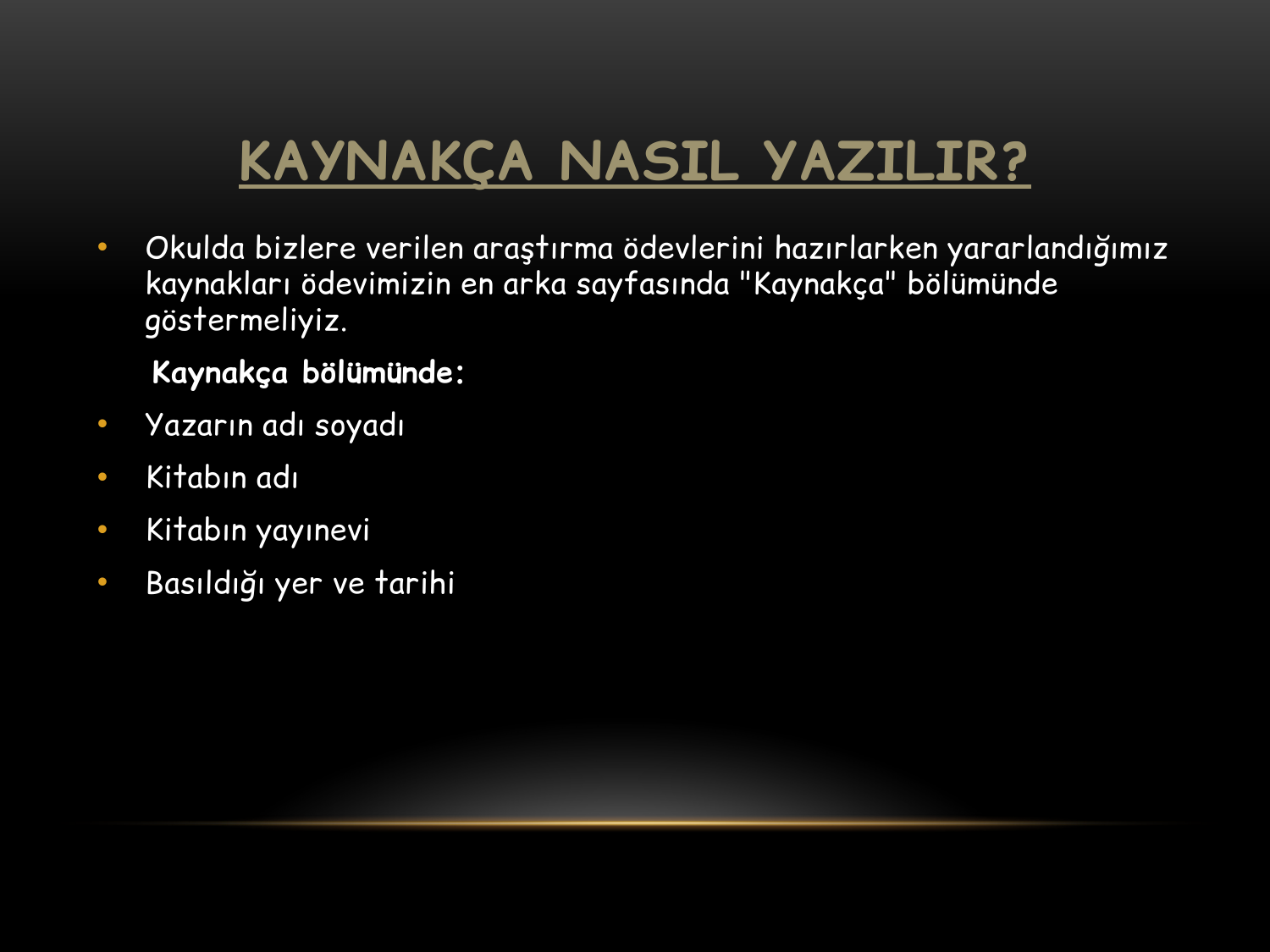

# KAYNAKÇA NASIL YAZILIR?
Okulda bizlere verilen araştırma ödevlerini hazırlarken yararlandığımız kaynakları ödevimizin en arka sayfasında "Kaynakça" bölümünde göstermeliyiz.
    Kaynakça bölümünde:
Yazarın adı soyadı
Kitabın adı
Kitabın yayınevi
Basıldığı yer ve tarihi